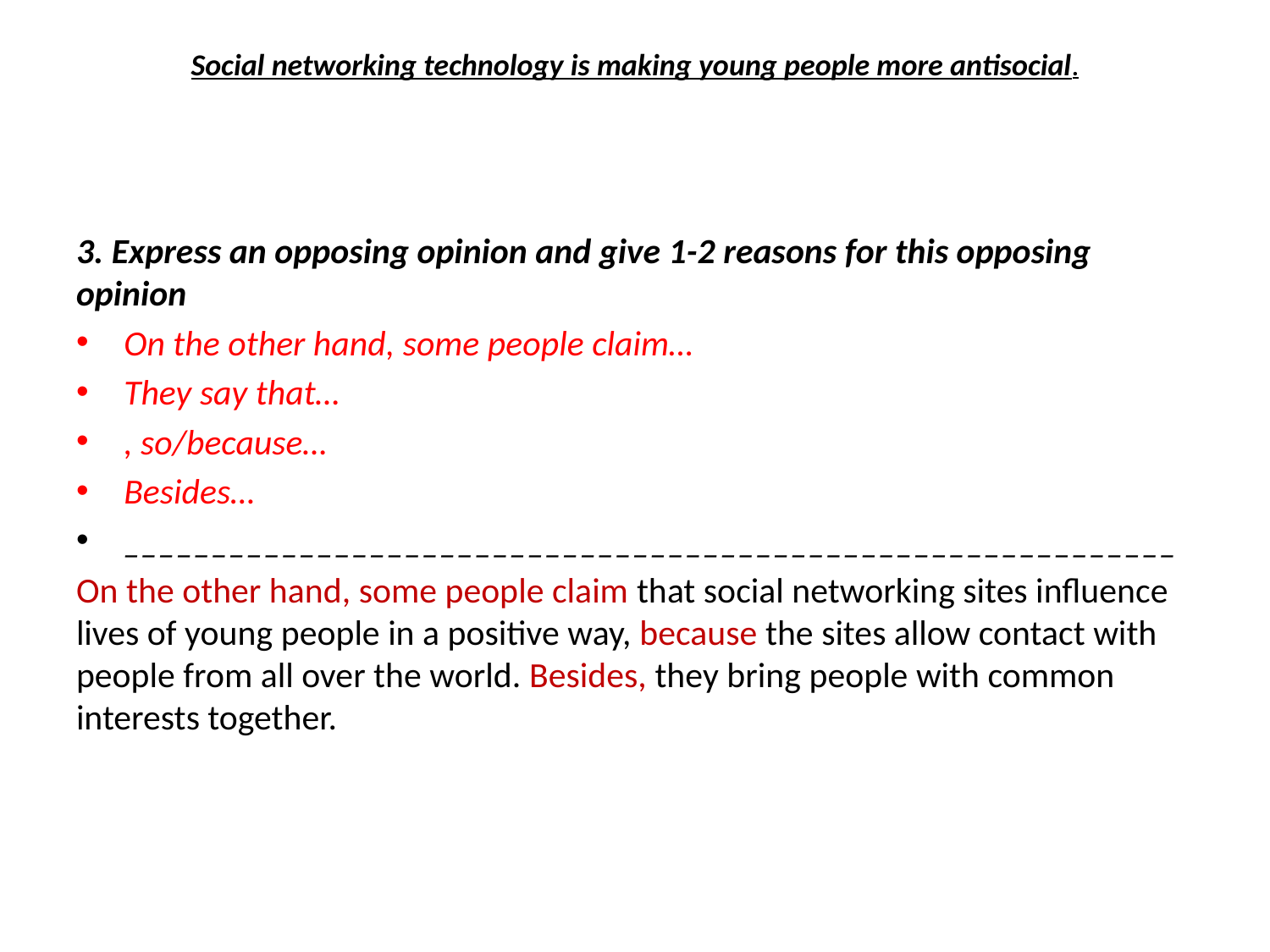

# Social networking technology is making young people more antisocial.
3. Express an opposing opinion and give 1-2 reasons for this opposing opinion
On the other hand, some people claim…
They say that…
, so/because…
Besides…
____________________________________________________________
On the other hand, some people claim that social networking sites influence lives of young people in a positive way, because the sites allow contact with people from all over the world. Besides, they bring people with common interests together.